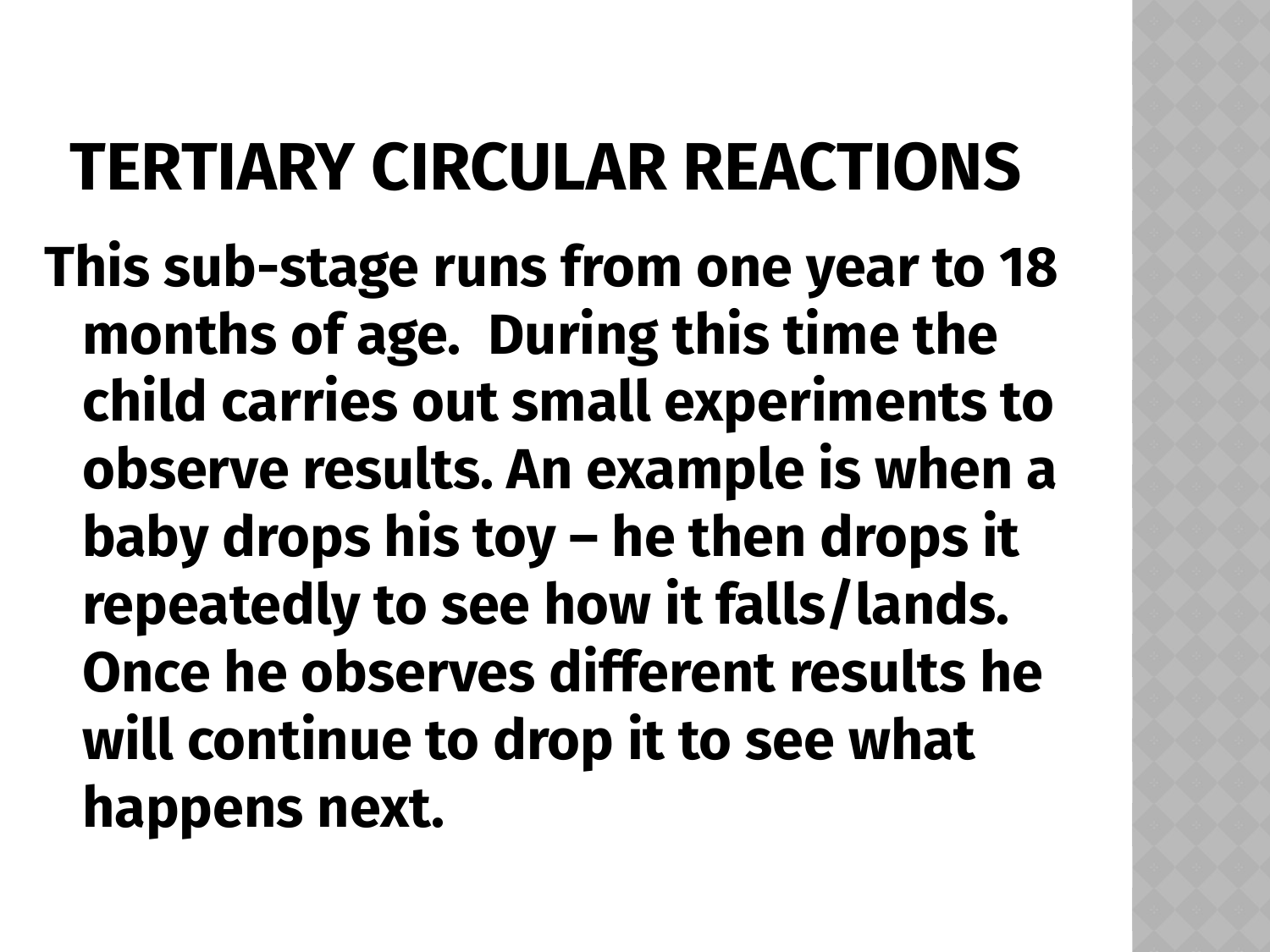

# Tertiary Circular Reactions
This sub-stage runs from one year to 18 months of age.  During this time the child carries out small experiments to observe results. An example is when a baby drops his toy – he then drops it repeatedly to see how it falls/lands. Once he observes different results he will continue to drop it to see what happens next.